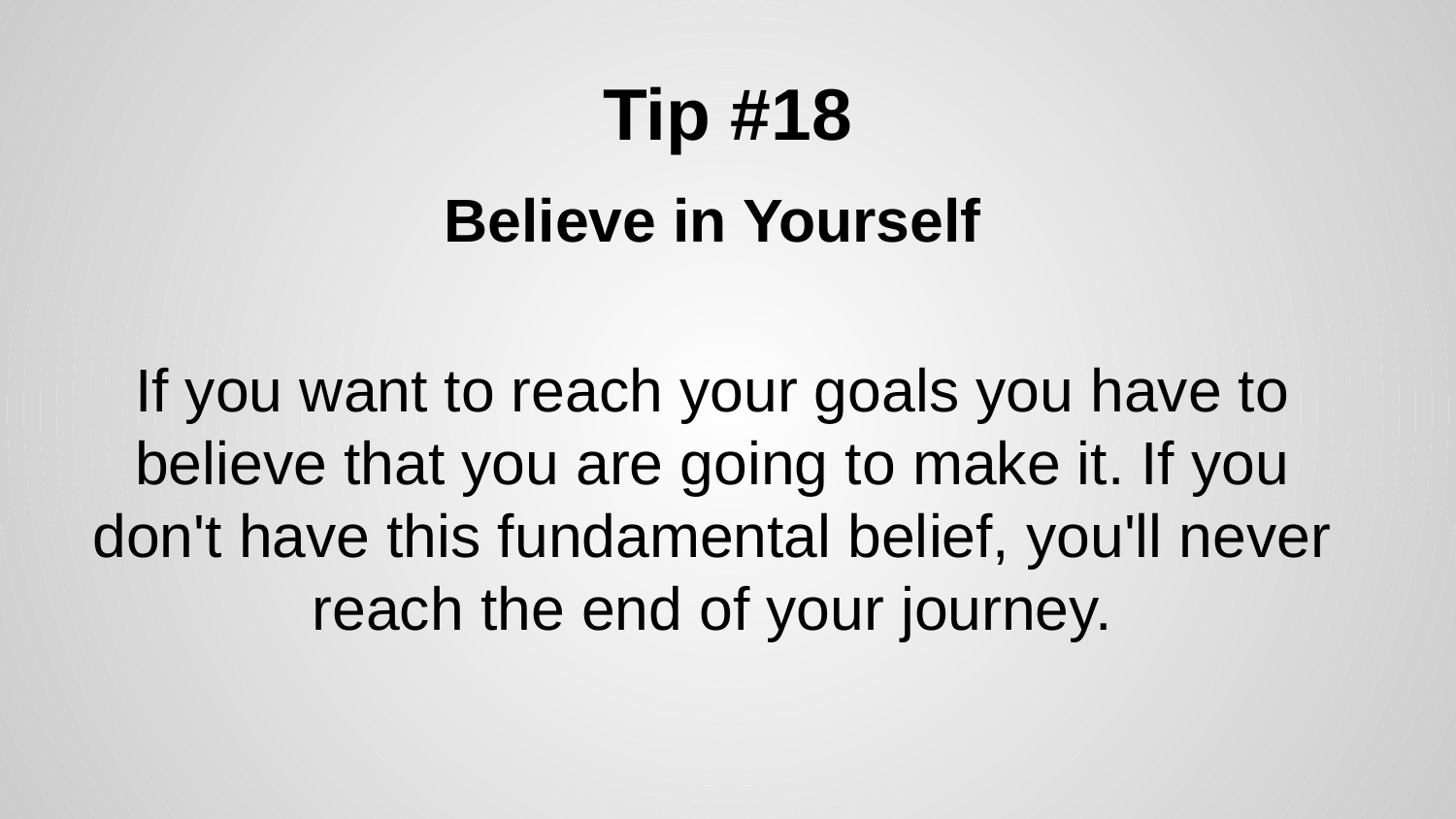

# Tip #18

Believe in Yourself

If you want to reach your goals you have to believe that you are going to make it. If you don't have this fundamental belief, you'll never reach the end of your journey.